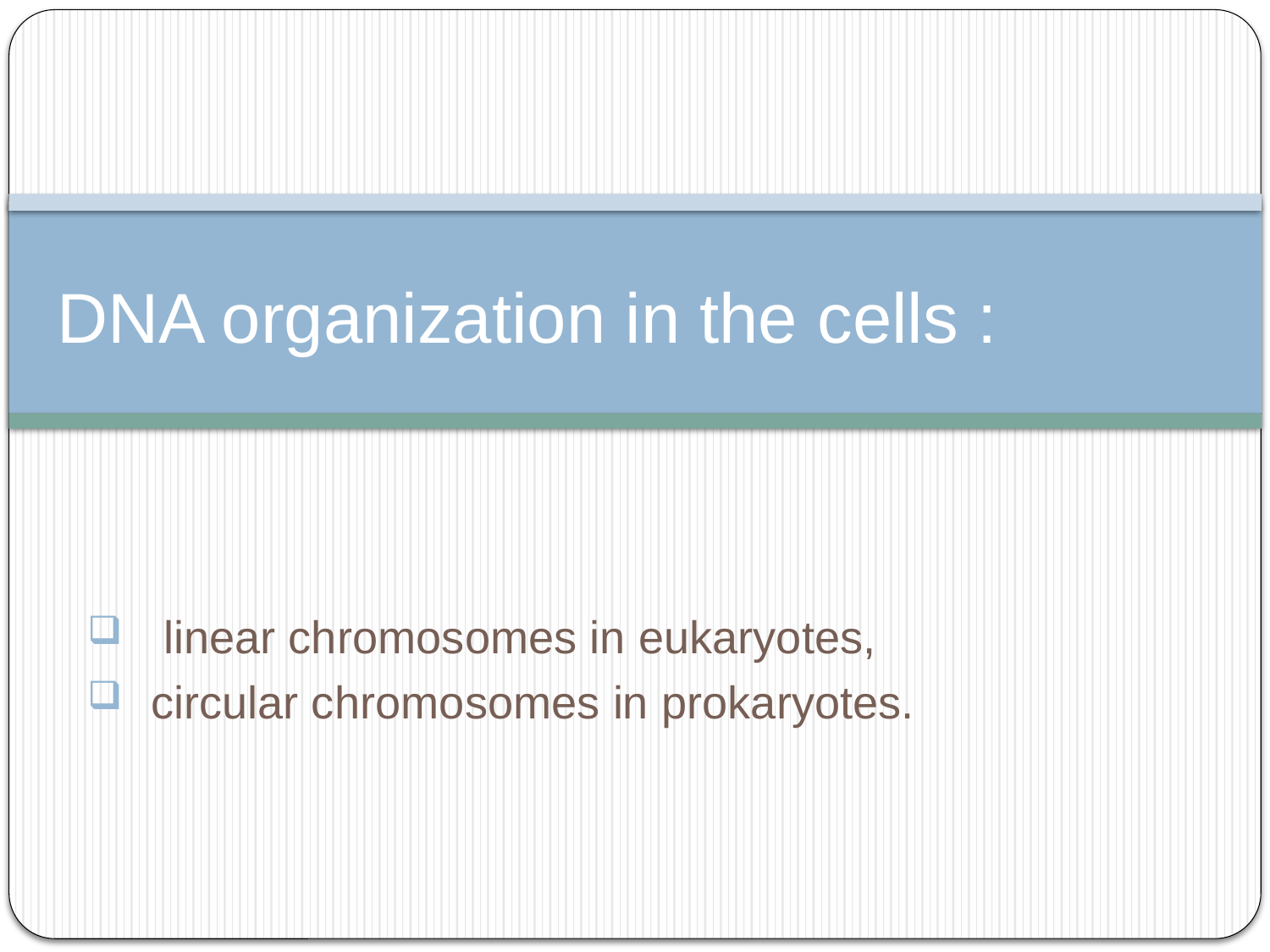

# DNA organization in the cells :

 linear chromosomes in eukaryotes,
circular chromosomes in prokaryotes.